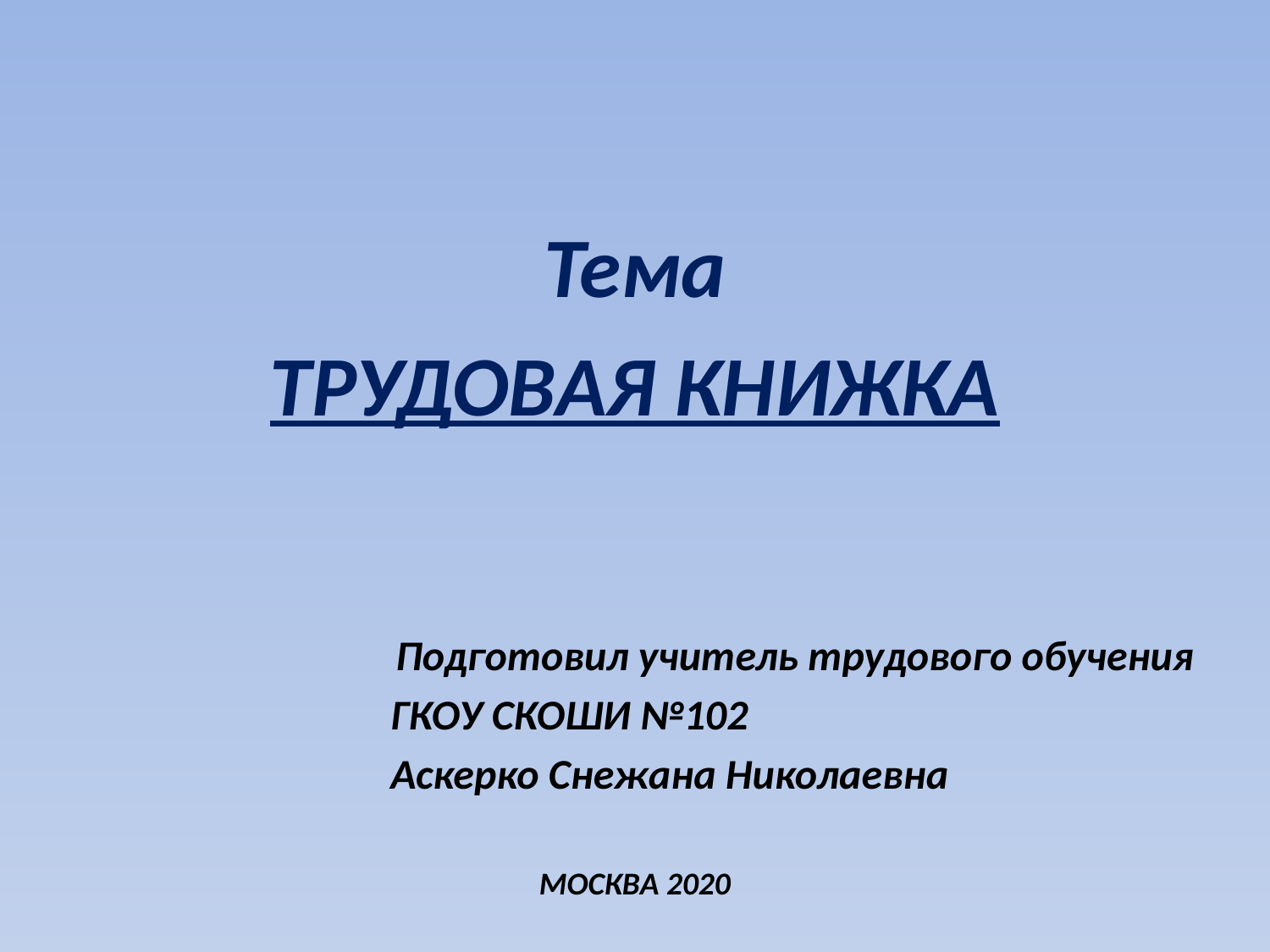

Тема
ТРУДОВАЯ КНИЖКА

Подготовил учитель трудового обучения
                                 ГКОУ СКОШИ №102
                                 Аскерко Снежана Николаевна

МОСКВА 2020